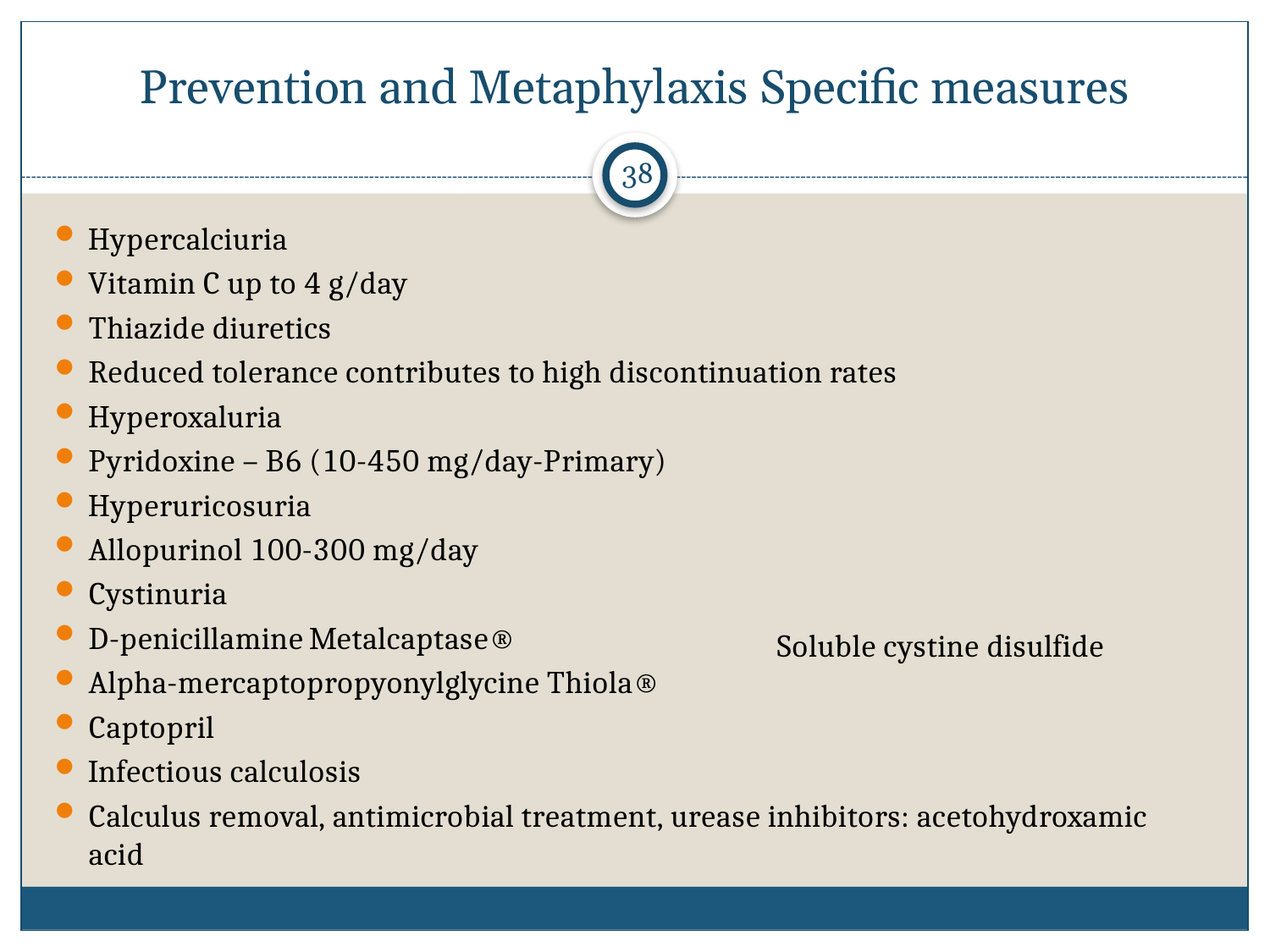

# Prevention and Metaphylaxis Specific measures
38
Hypercalciuria
Vitamin C up to 4 g/day
Thiazide diuretics
Reduced tolerance contributes to high discontinuation rates
Hyperoxaluria
Pyridoxine – B6 (10-450 mg/day-Primary)
Hyperuricosuria
Allopurinol 100-300 mg/day
Cystinuria
D-penicillamine Metalcaptase®
Alpha-mercaptopropyonylglycine Thiola®
Captopril
Infectious calculosis
Calculus removal, antimicrobial treatment, urease inhibitors: acetohydroxamic acid
Soluble cystine disulfide